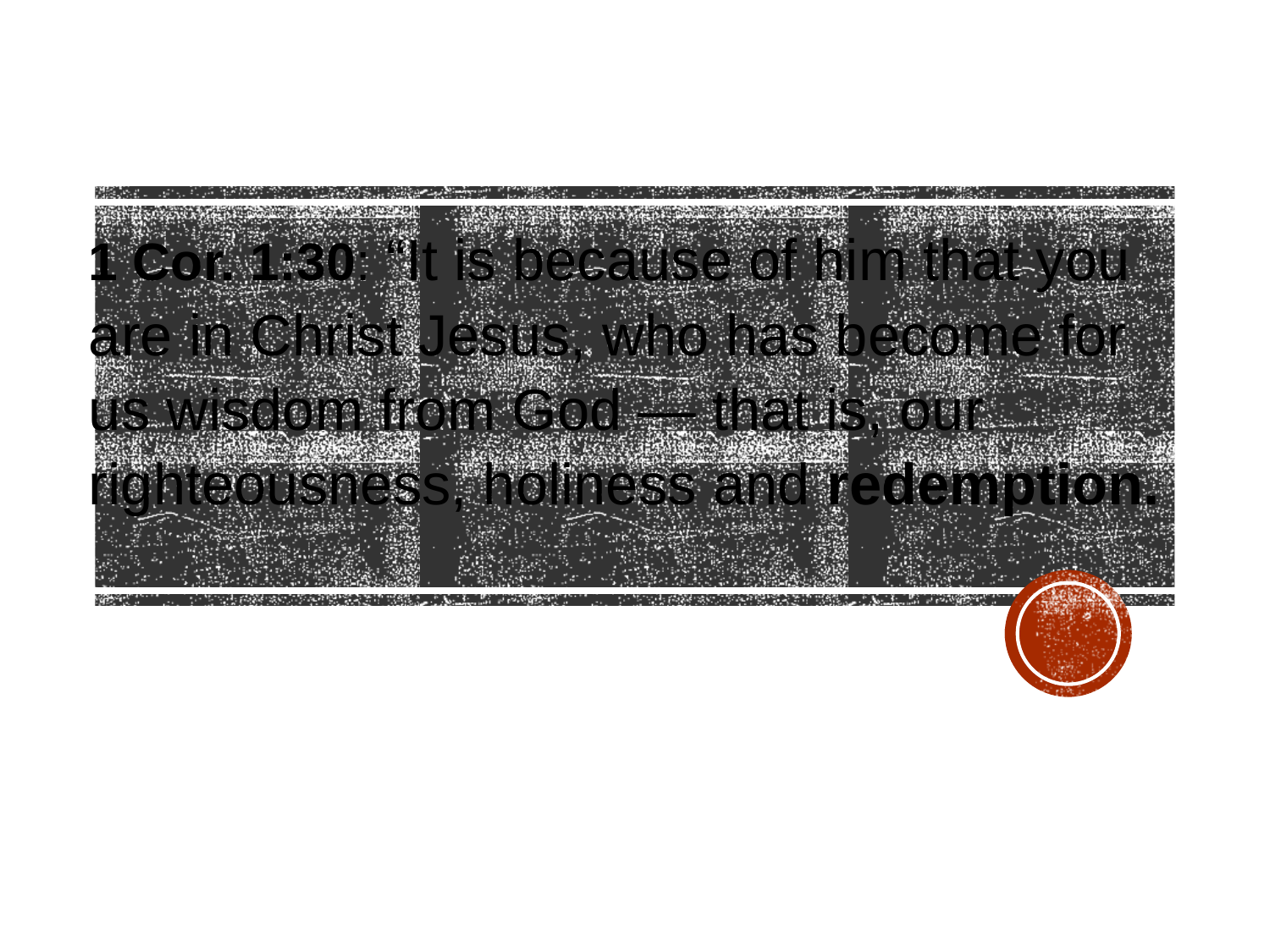

1 Cor. 1:30: “It is because of him that you are in Christ Jesus, who has become for us wisdom from God — that is, our righteousness, holiness and redemption.